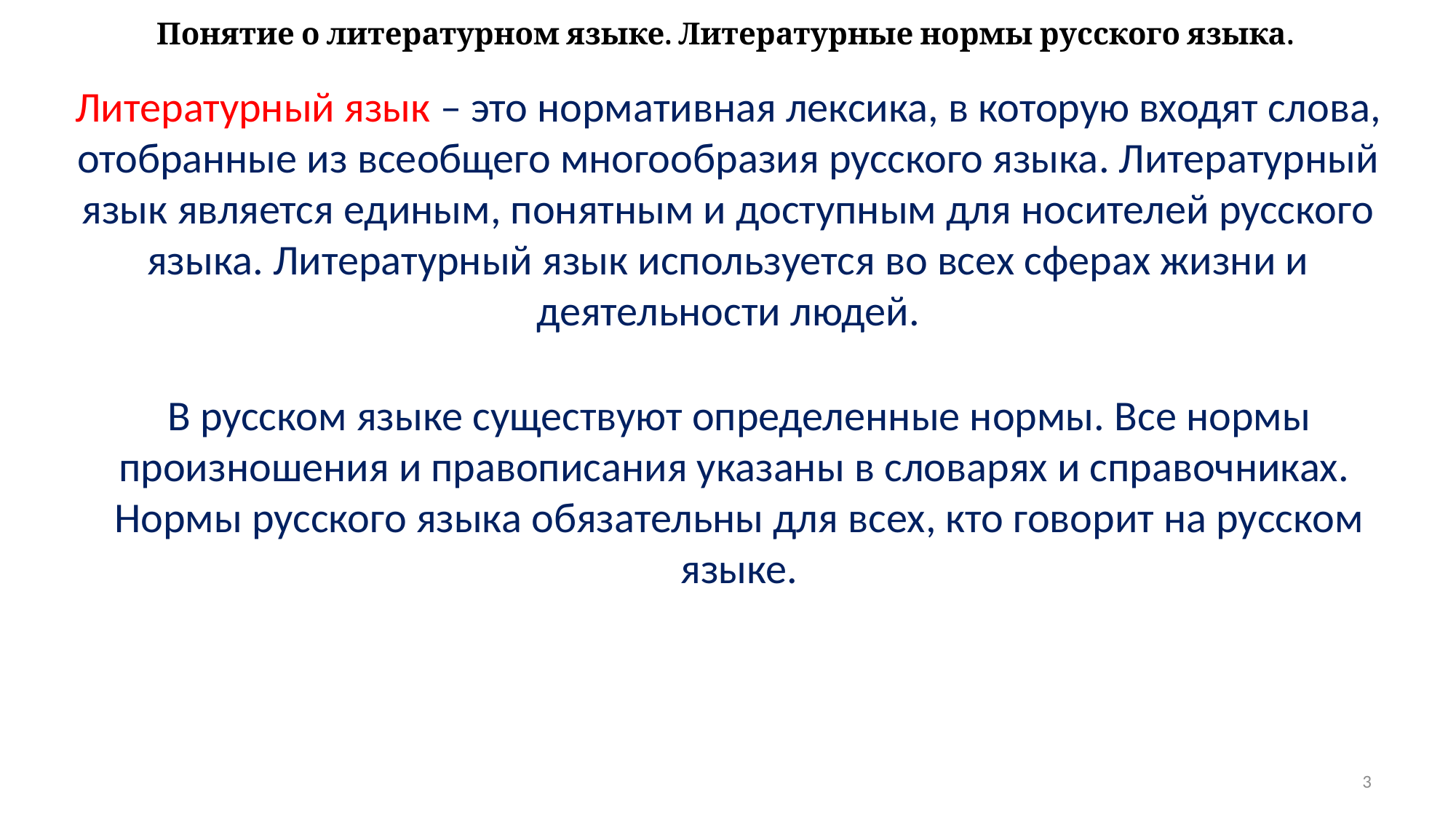

Понятие о литературном языке. Литературные нормы русского языка.
Литературный язык – это нормативная лексика, в которую входят слова, отобранные из всеобщего многообразия русского языка. Литературный язык является единым, понятным и доступным для носителей русского языка. Литературный язык используется во всех сферах жизни и деятельности людей.
В русском языке существуют определенные нормы. Все нормы произношения и правописания указаны в словарях и справочниках.
Нормы русского языка обязательны для всех, кто говорит на русском языке.
3